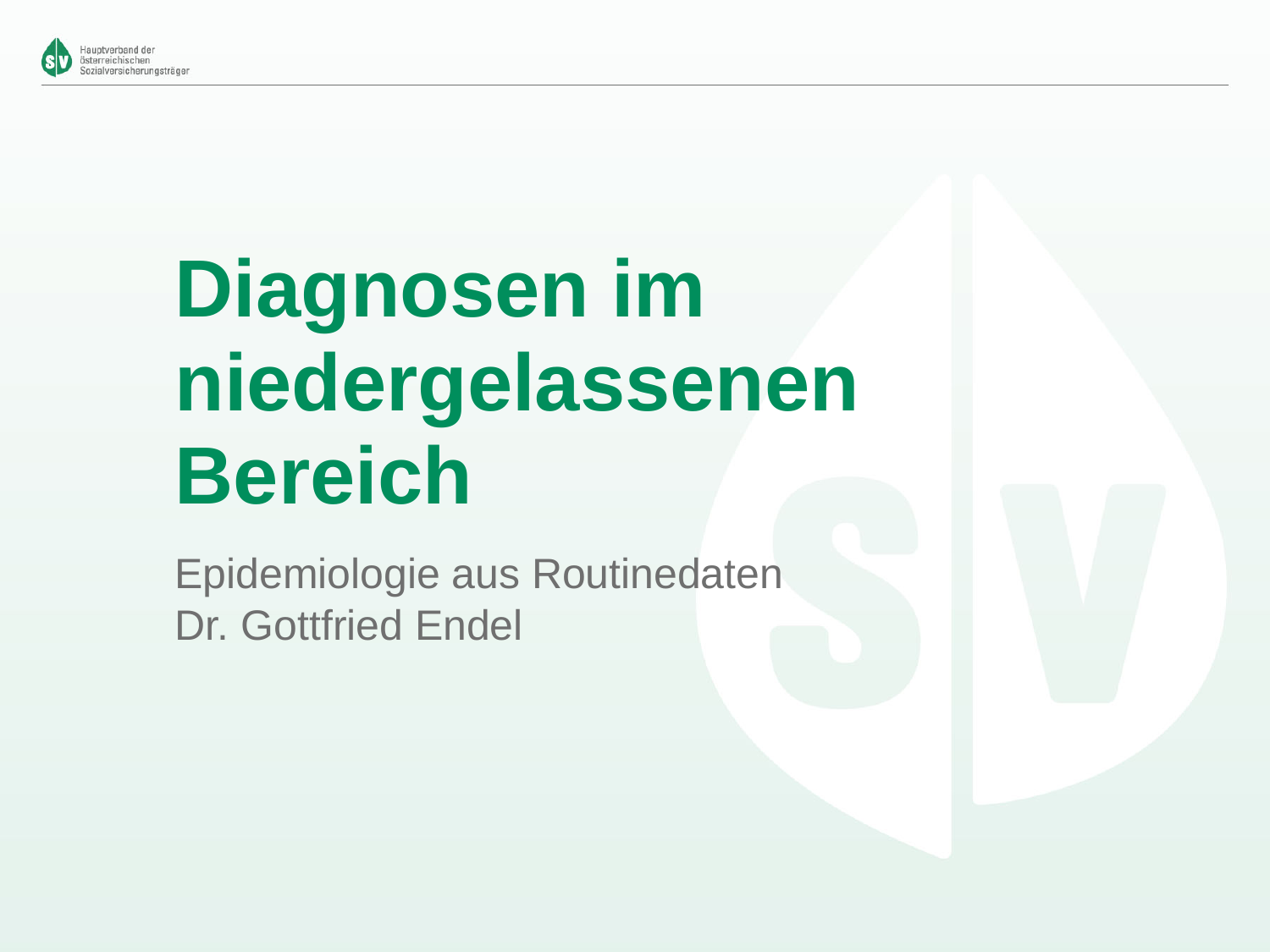

#
Diagnosen im niedergelassenen Bereich
Epidemiologie aus Routinedaten
Dr. Gottfried Endel